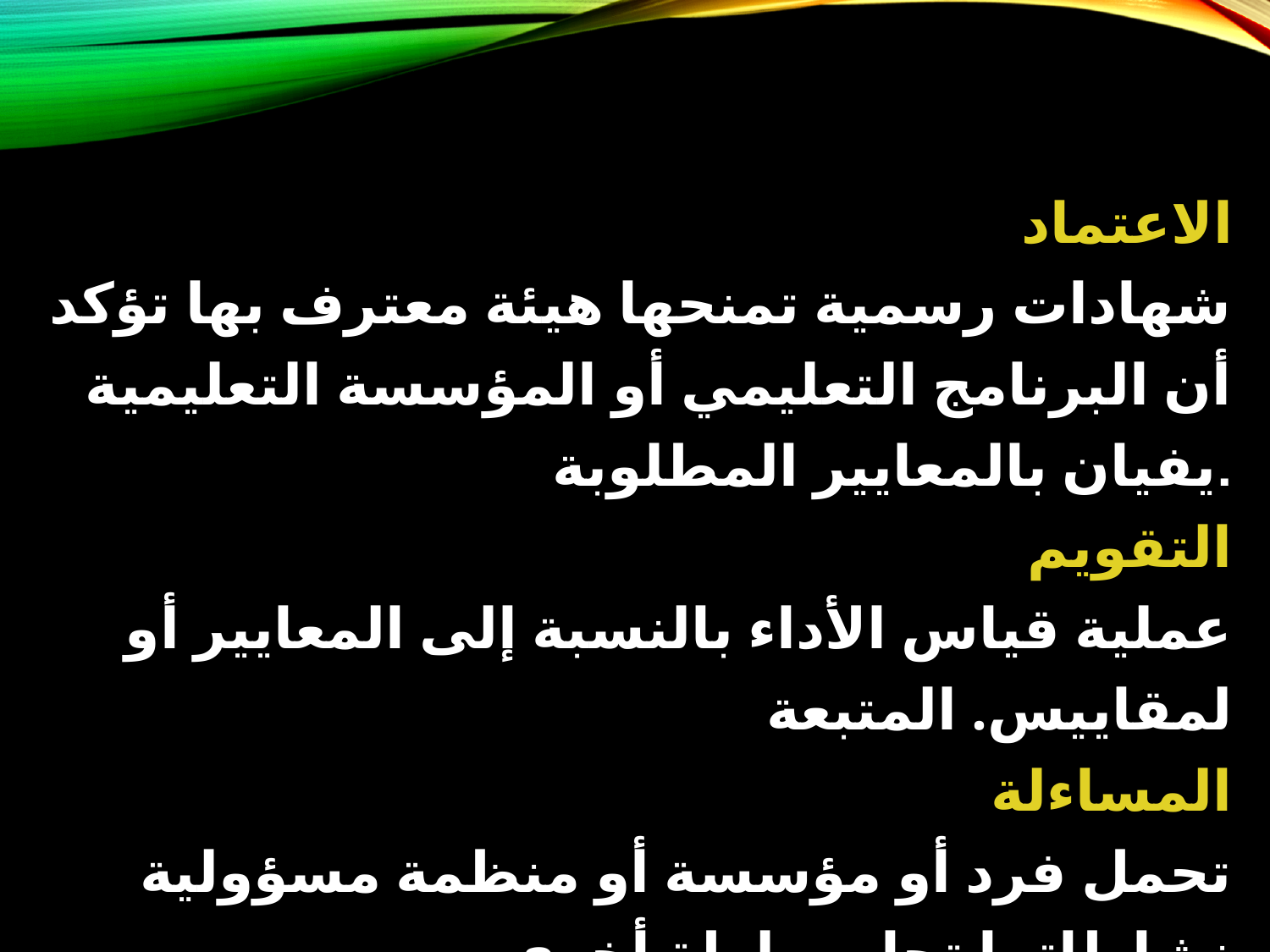

الاعتماد
شهادات رسمية تمنحها هيئة معترف بها تؤكد أن البرنامج التعليمي أو المؤسسة التعليمية يفيان بالمعايير المطلوبة.
التقويم
عملية قياس الأداء بالنسبة إلى المعايير أو لمقاييس. المتبعة
المساءلة
تحمل فرد أو مؤسسة أو منظمة مسؤولية نشاطاتها تجاه سلطة أخرى.